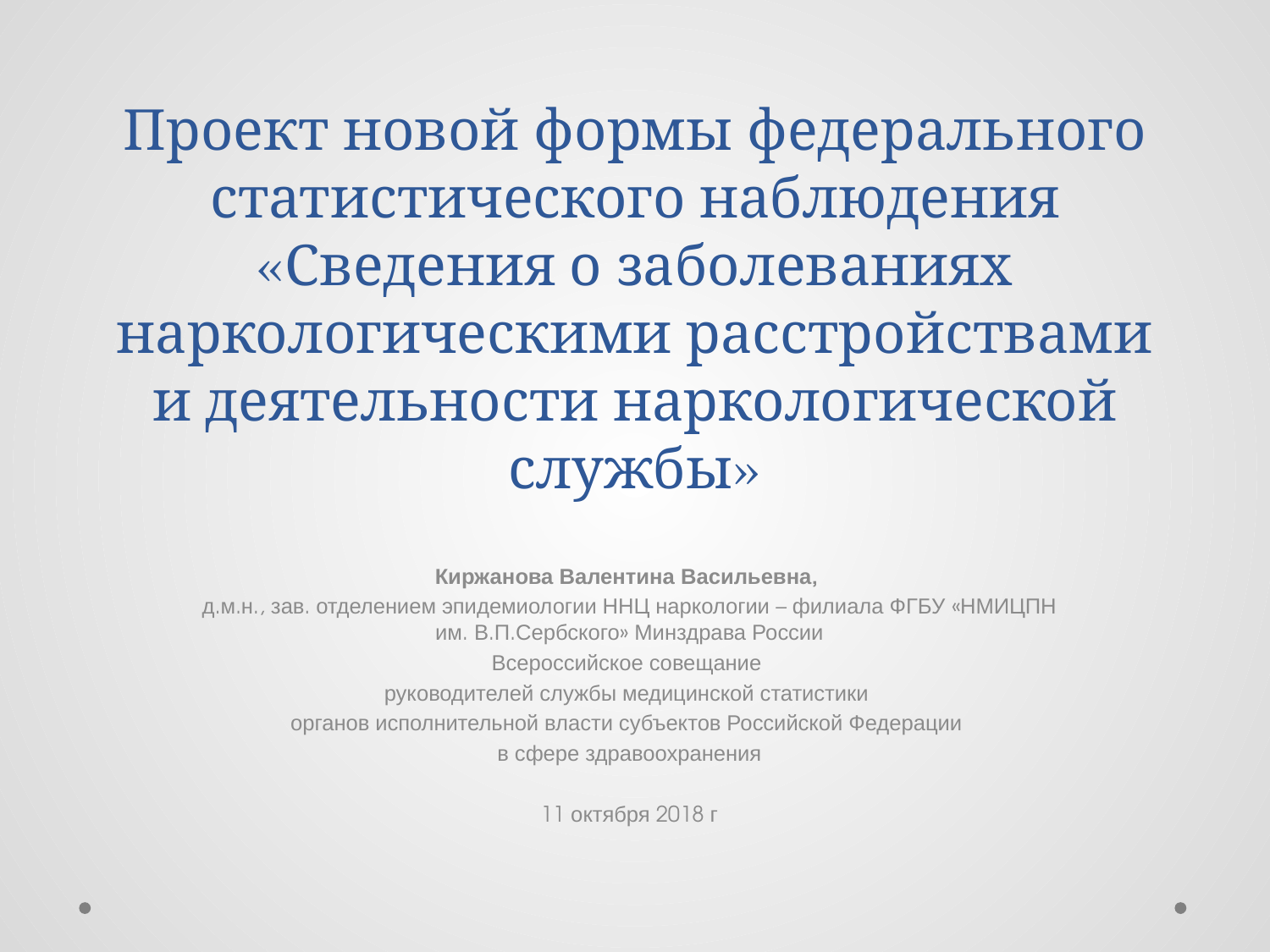

# Проект новой формы федерального статистического наблюдения «Сведения о заболеваниях наркологическими расстройствами и деятельности наркологической службы»
Киржанова Валентина Васильевна,
д.м.н., зав. отделением эпидемиологии ННЦ наркологии – филиала ФГБУ «НМИЦПН им. В.П.Сербского» Минздрава России
Всероссийское совещание
руководителей службы медицинской статистики
органов исполнительной власти субъектов Российской Федерации
в сфере здравоохранения

11 октября 2018 г